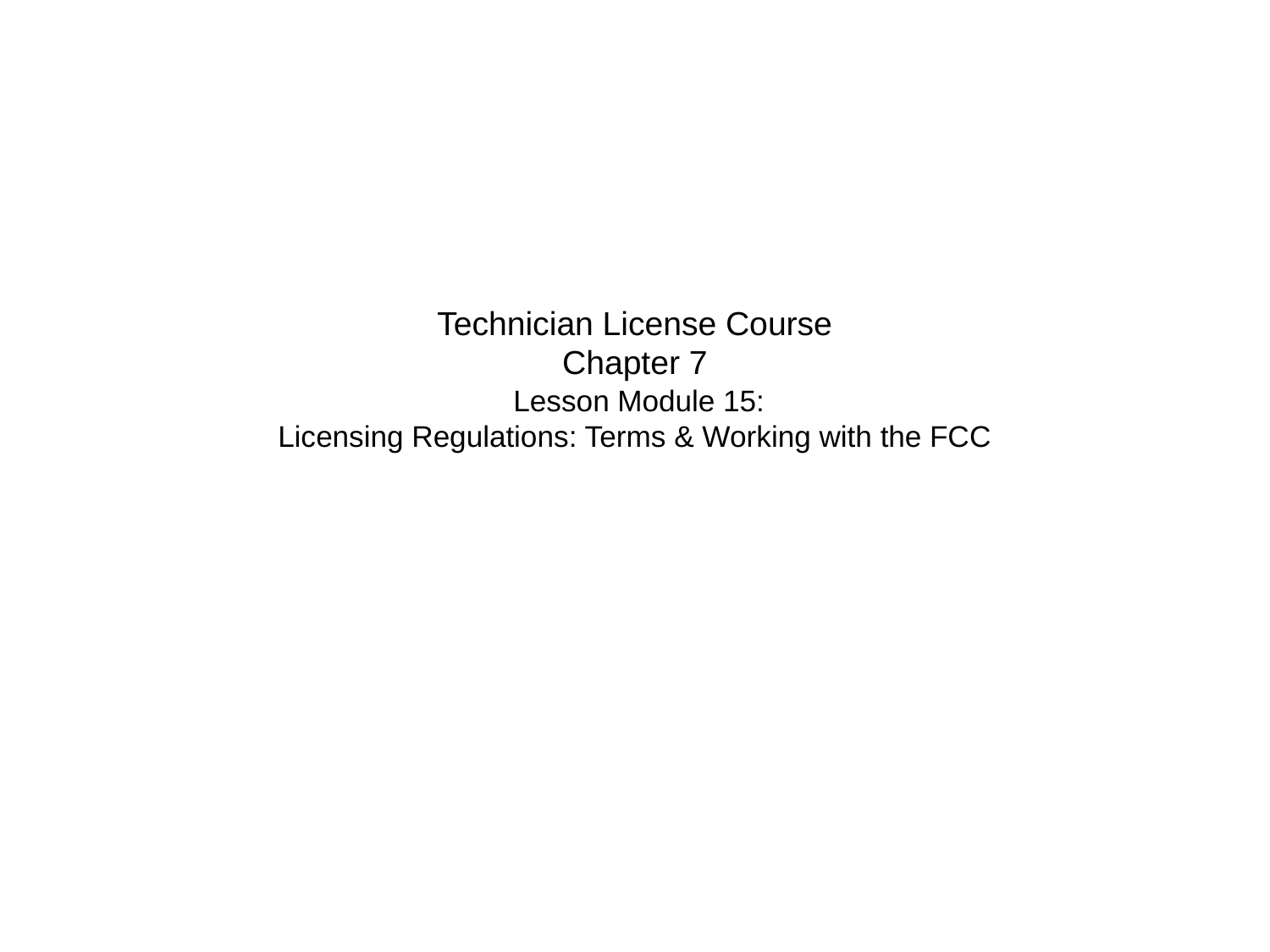

# Technician License Course Chapter 7 Lesson Module 15: Licensing Regulations: Terms & Working with the FCC